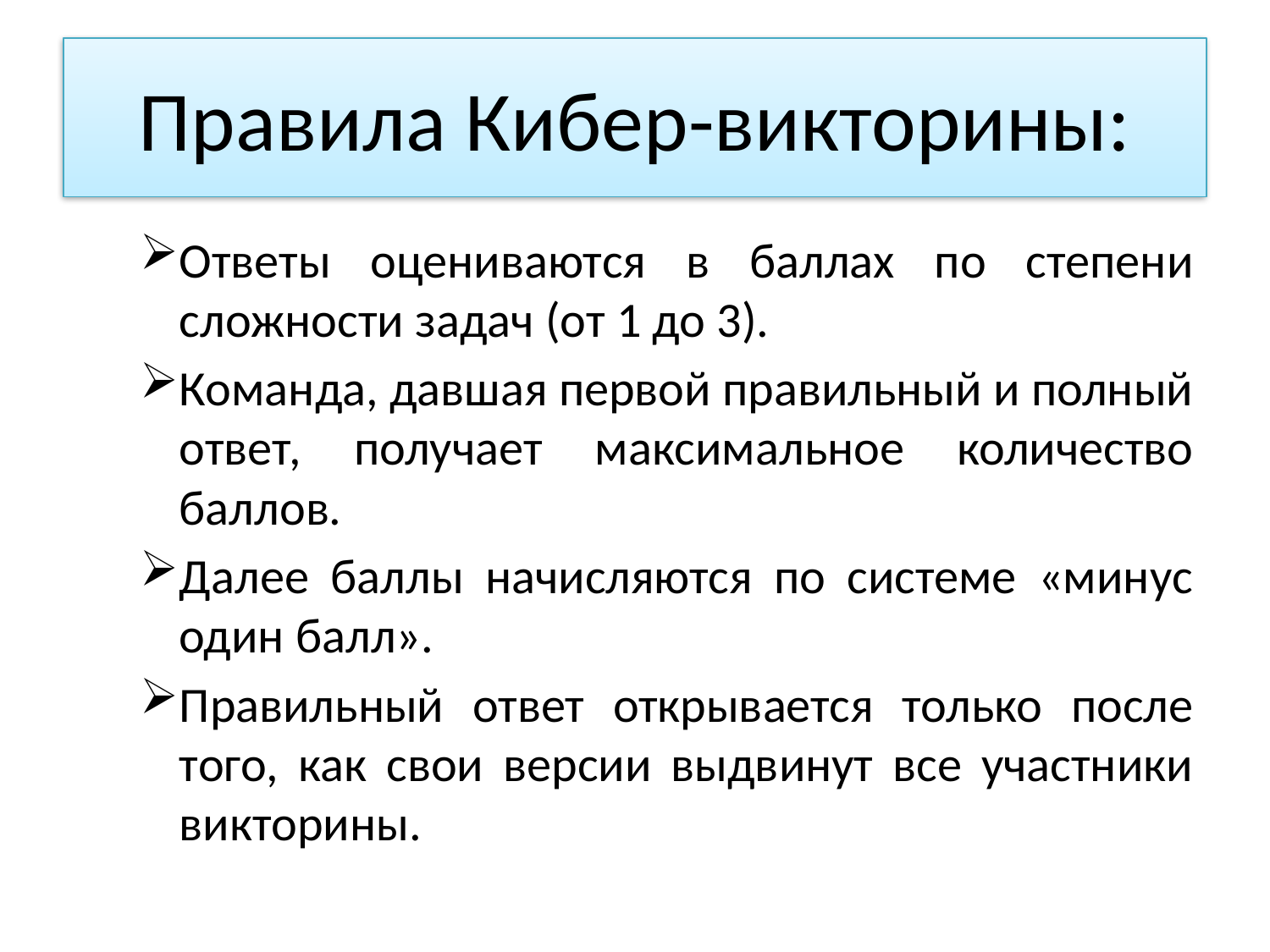

# Правила Кибер-викторины:
Ответы оцениваются в баллах по степени сложности задач (от 1 до 3).
Команда, давшая первой правильный и полный ответ, получает максимальное количество баллов.
Далее баллы начисляются по системе «минус один балл».
Правильный ответ открывается только после того, как свои версии выдвинут все участники викторины.